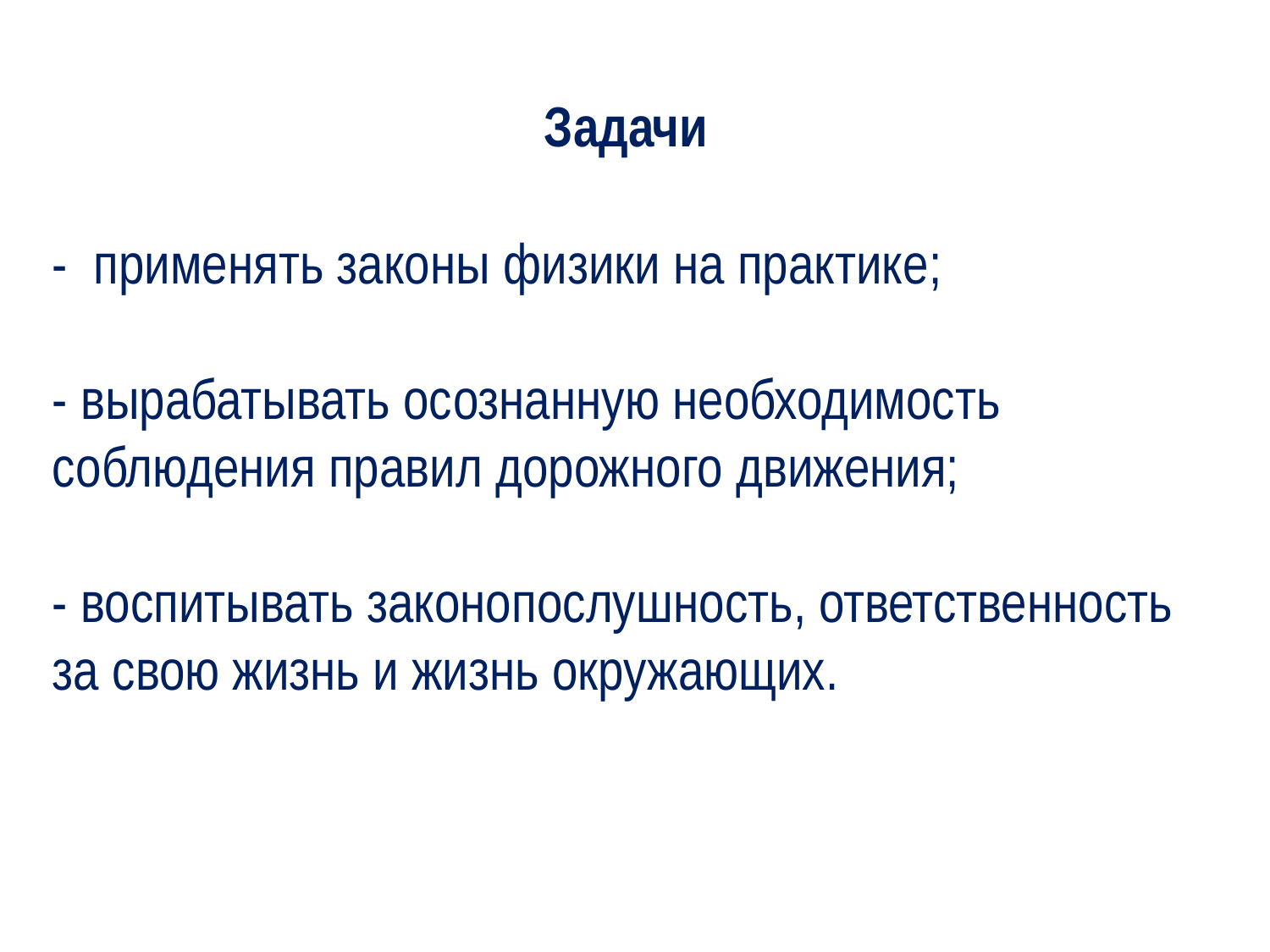

# Задачи -  применять законы физики на практике; - вырабатывать осознанную необходимость соблюдения правил дорожного движения; - воспитывать законопослушность, ответственность за свою жизнь и жизнь окружающих.